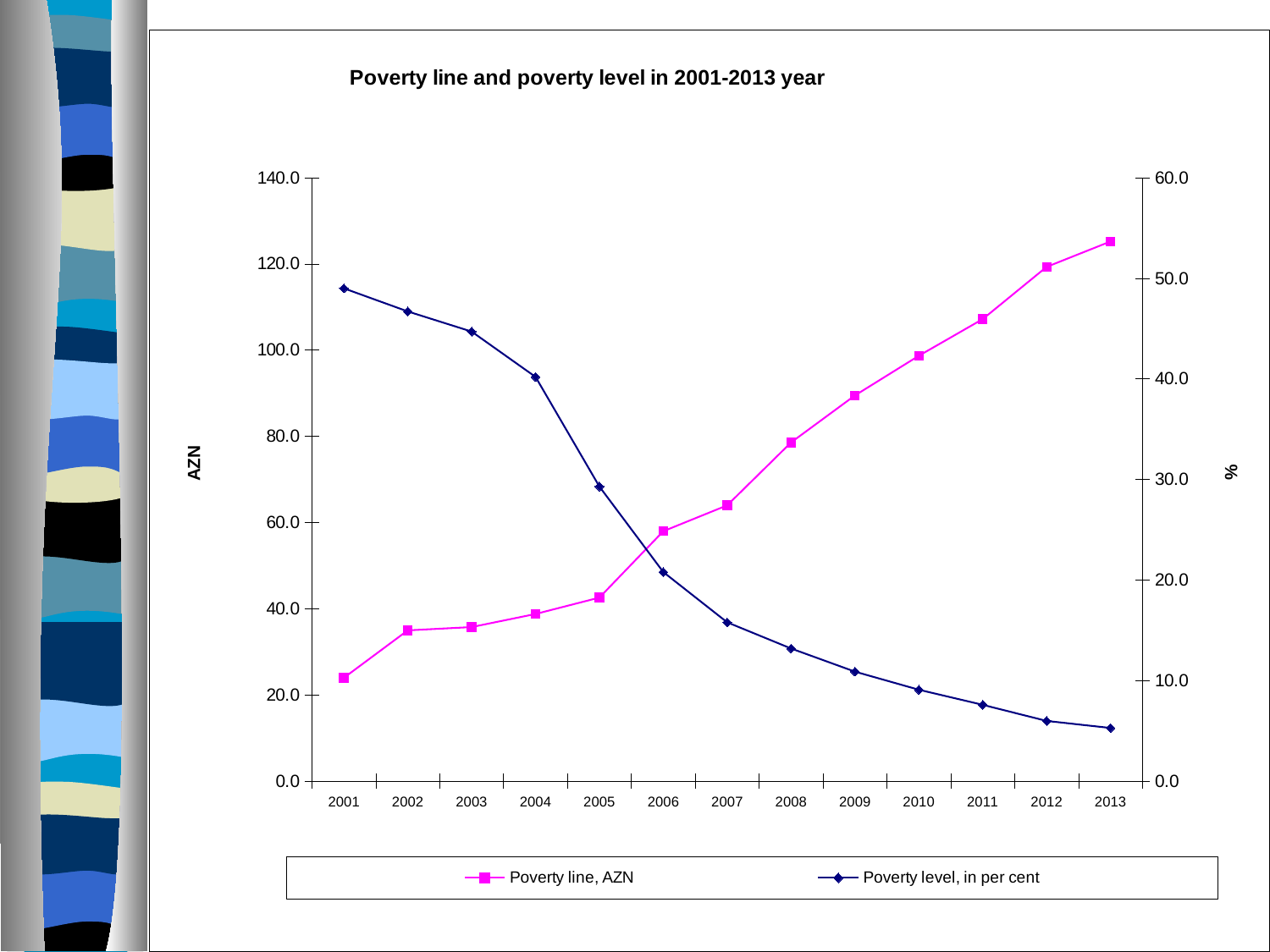

### Chart: Poverty line and poverty level in 2001-2013 year

| Category | Poverty line, AZN | Poverty level, in per cent |
|---|---|---|
| 2001 | 24.0 | 49.0 |
| 2002 | 35.0 | 46.7 |
| 2003 | 35.77 | 44.7 |
| 2004 | 38.8 | 40.2 |
| 2005 | 42.6 | 29.3 |
| 2006 | 58.0 | 20.8 |
| 2007 | 64.0 | 15.8 |
| 2008 | 78.6 | 13.2 |
| 2009 | 89.5 | 10.9 |
| 2010 | 98.7 | 9.1 |
| 2011 | 107.2 | 7.6 |
| 2012 | 119.3 | 6.0 |
| 2013 | 125.2 | 5.3 |
#

12